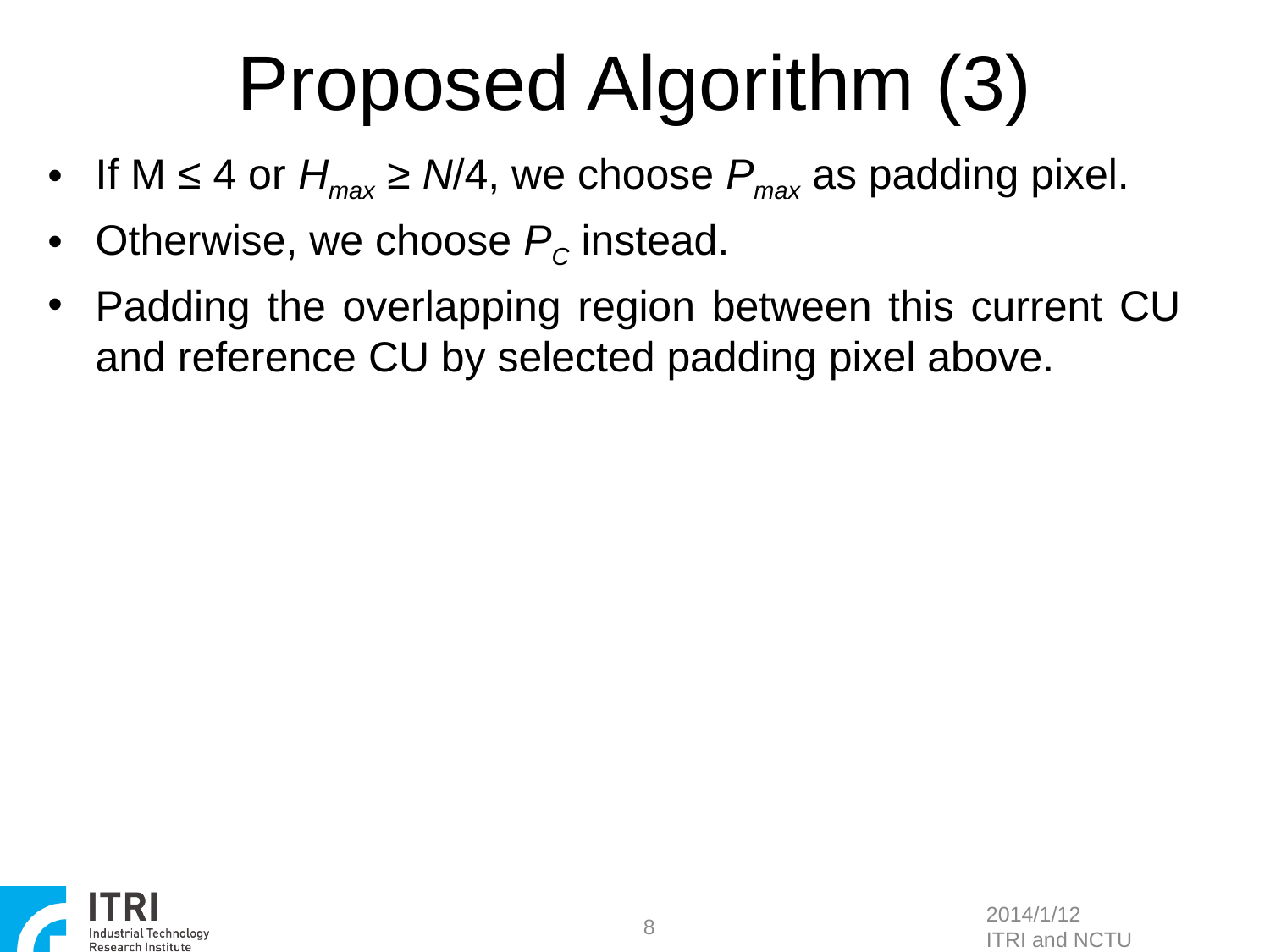

Proposed Algorithm (3)
If M ≤ 4 or Hmax ≥ N/4, we choose Pmax as padding pixel.
Otherwise, we choose PC instead.
Padding the overlapping region between this current CU and reference CU by selected padding pixel above.
8
2014/1/12
ITRI and NCTU